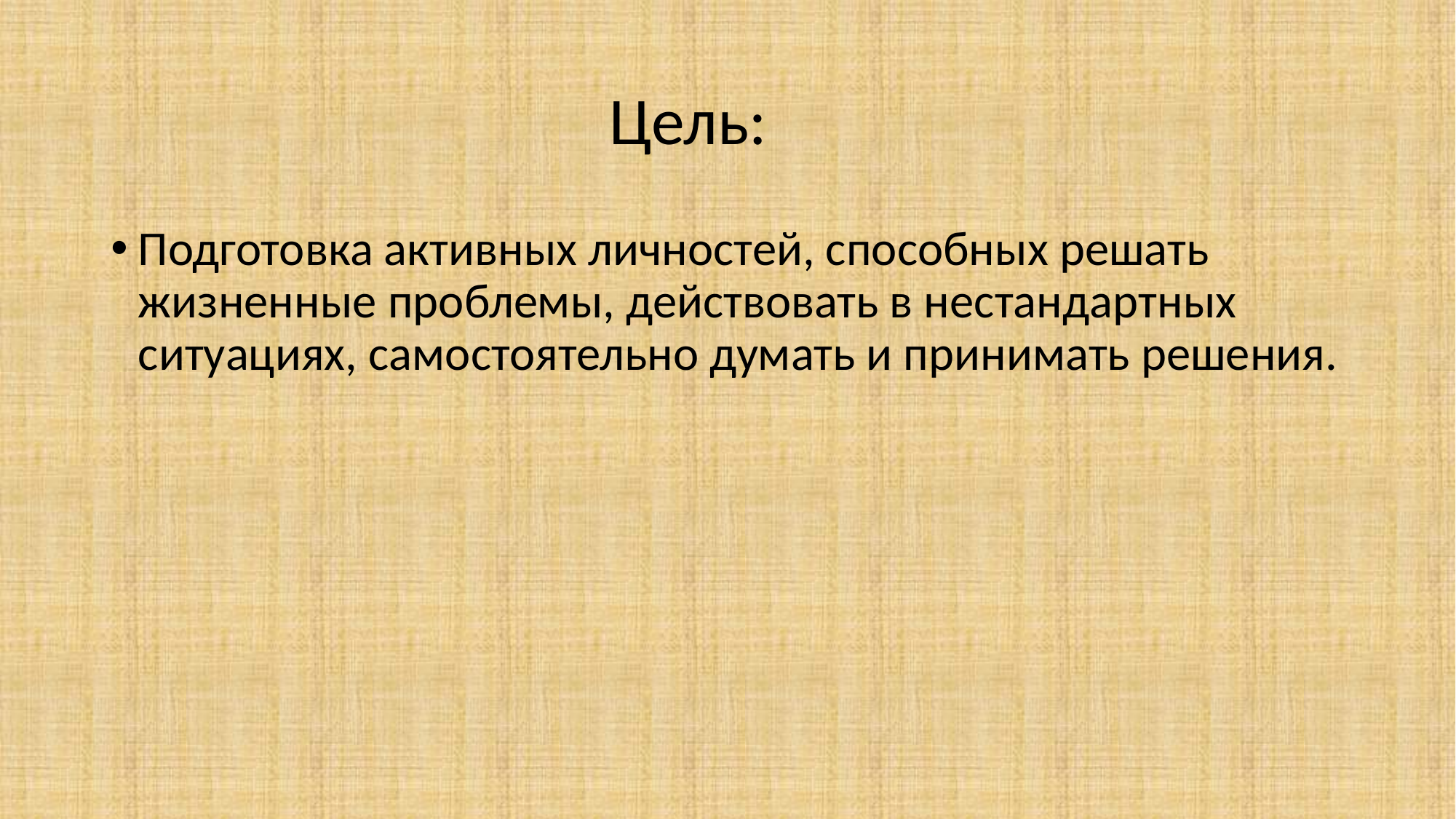

# Цель:
Подготовка активных личностей, способных решать жизненные проблемы, действовать в нестандартных ситуациях, самостоятельно думать и принимать решения.